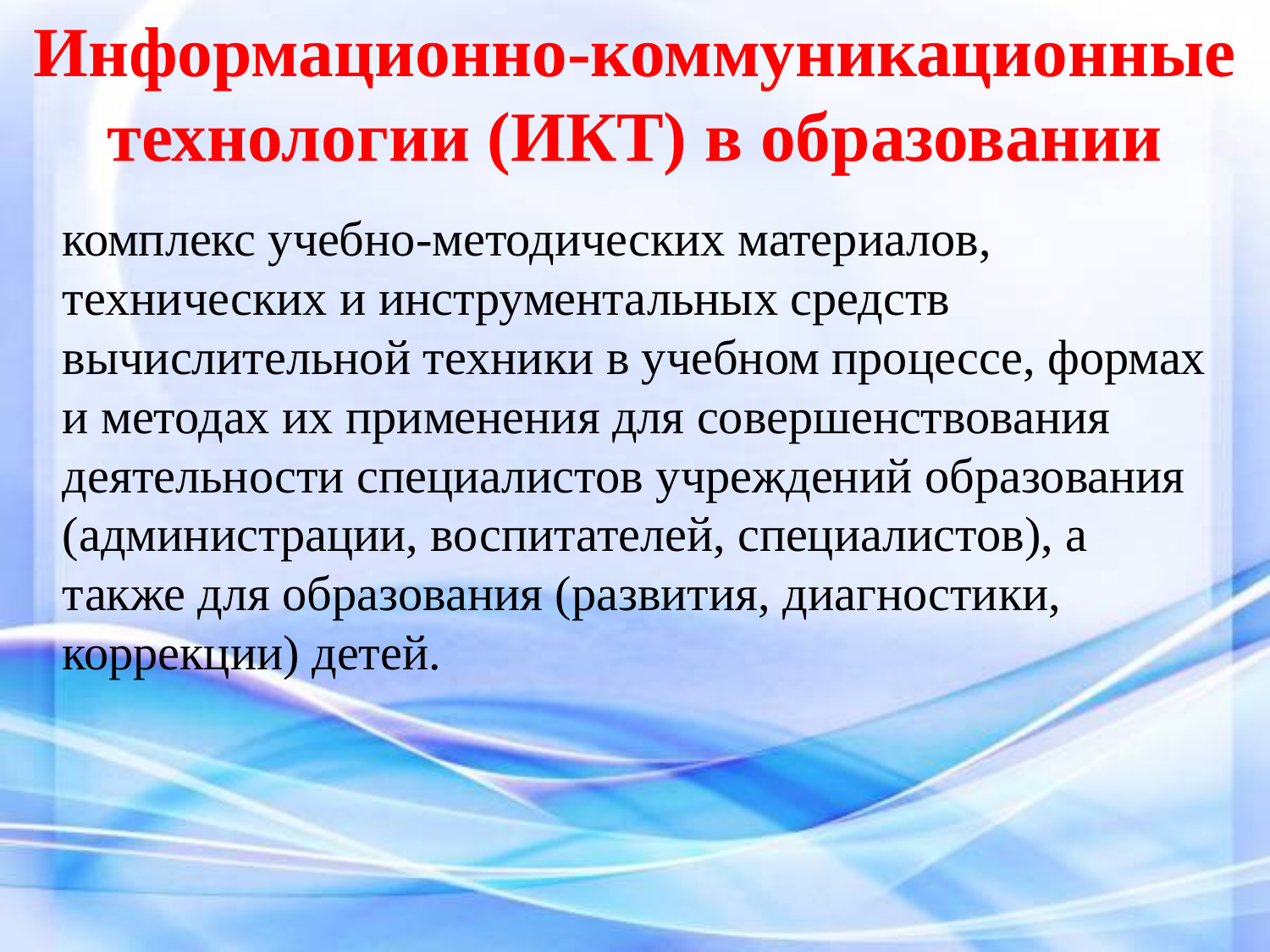

# Информационно-коммуникационные технологии (ИКТ) в образовании
комплекс учебно-методических материалов, технических и инструментальных средств вычислительной техники в учебном процессе, формах и методах их применения для совершенствования деятельности специалистов учреждений образования (администрации, воспитателей, специалистов), а также для образования (развития, диагностики, коррекции) детей.